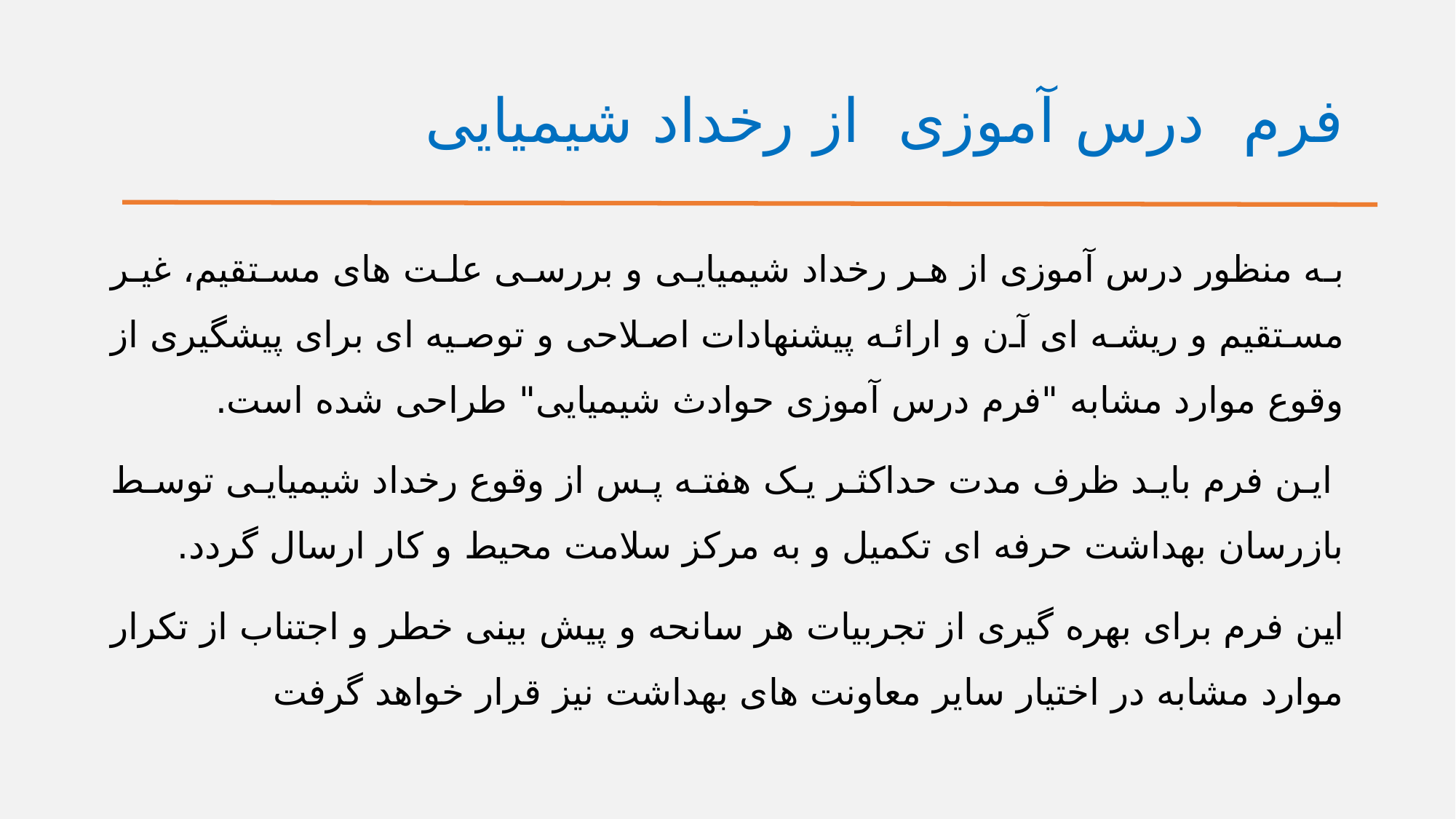

# فرم  درس آموزی  از رخداد شیمیایی
به منظور درس آموزی از هر رخداد شیمیایی و بررسی علت های مستقیم، غیر مستقیم و ریشه ای آن و ارائه پیشنهادات اصلاحی و توصیه ای برای پیشگیری از وقوع موارد مشابه "فرم درس آموزی حوادث شیمیایی" طراحی شده است.
 این فرم باید ظرف مدت حداکثر یک هفته پس از وقوع رخداد شیمیایی توسط بازرسان بهداشت حرفه ای تکمیل و به مرکز سلامت محیط و کار ارسال گردد.
این فرم برای بهره گیری از تجربیات هر سانحه و پیش بینی خطر و اجتناب از تکرار موارد مشابه در اختیار سایر معاونت های بهداشت نیز قرار خواهد گرفت